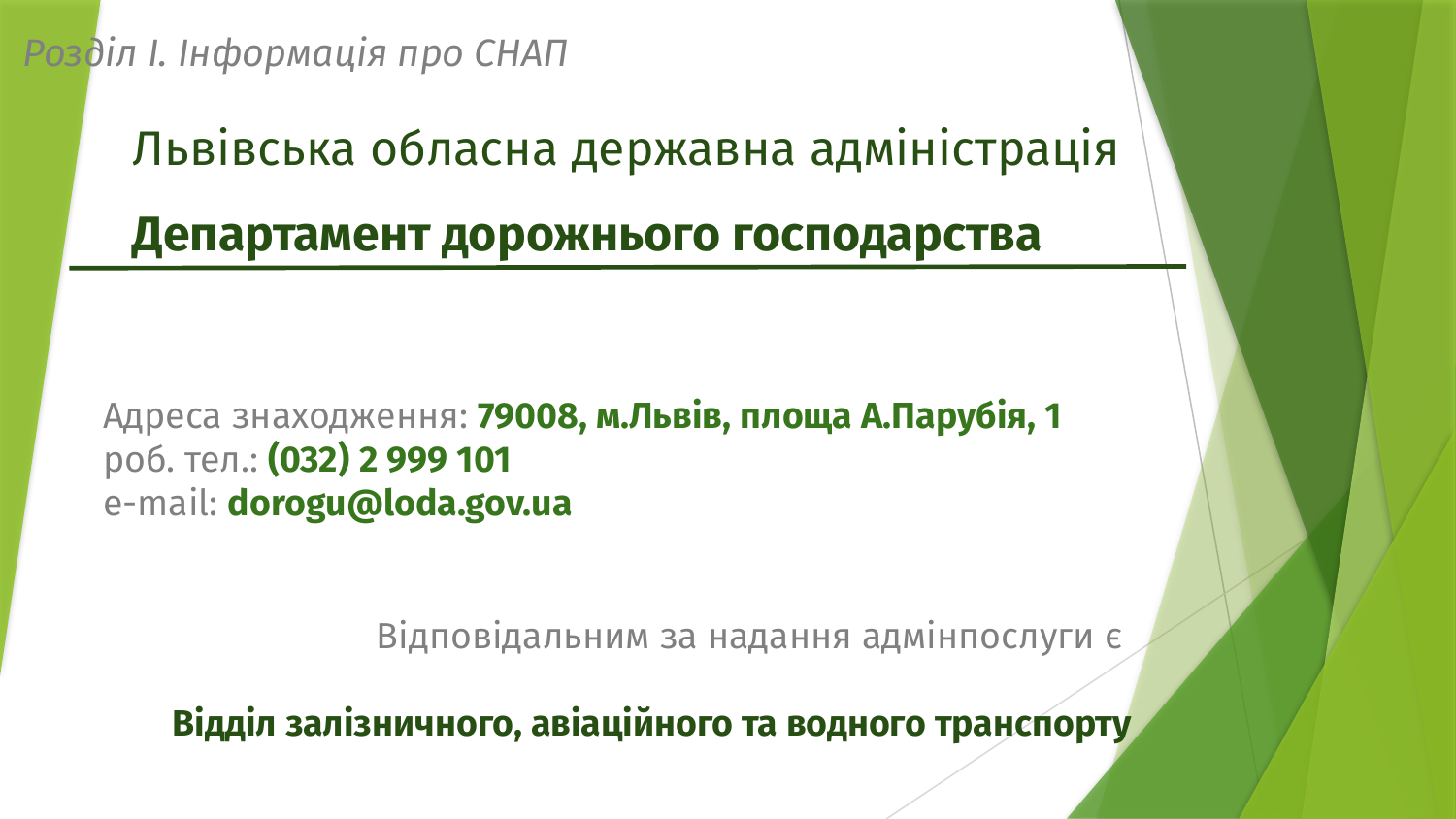

Розділ І. Інформація про СНАП
# Львівська обласна державна адміністрація Департамент дорожнього господарства
Адреса знаходження: 79008, м.Львів, площа А.Парубія, 1
роб. тел.: (032) 2 999 101
e-mail: dorogu@loda.gov.ua
Відповідальним за надання адмінпослуги є

Відділ залізничного, авіаційного та водного транспорту